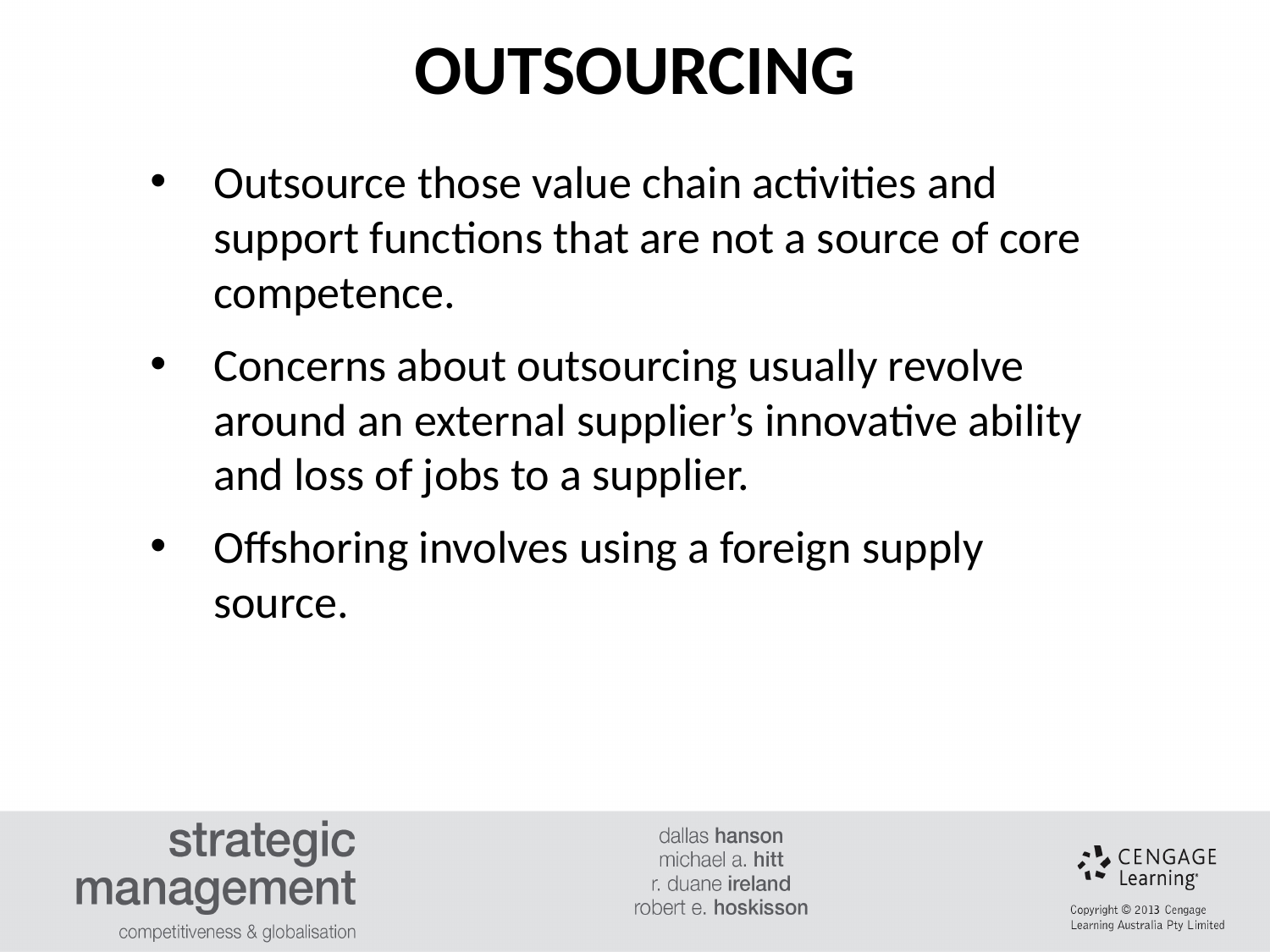

OUTSOURCING
Outsource those value chain activities and support functions that are not a source of core competence.
Concerns about outsourcing usually revolve around an external supplier’s innovative ability and loss of jobs to a supplier.
Offshoring involves using a foreign supply source.